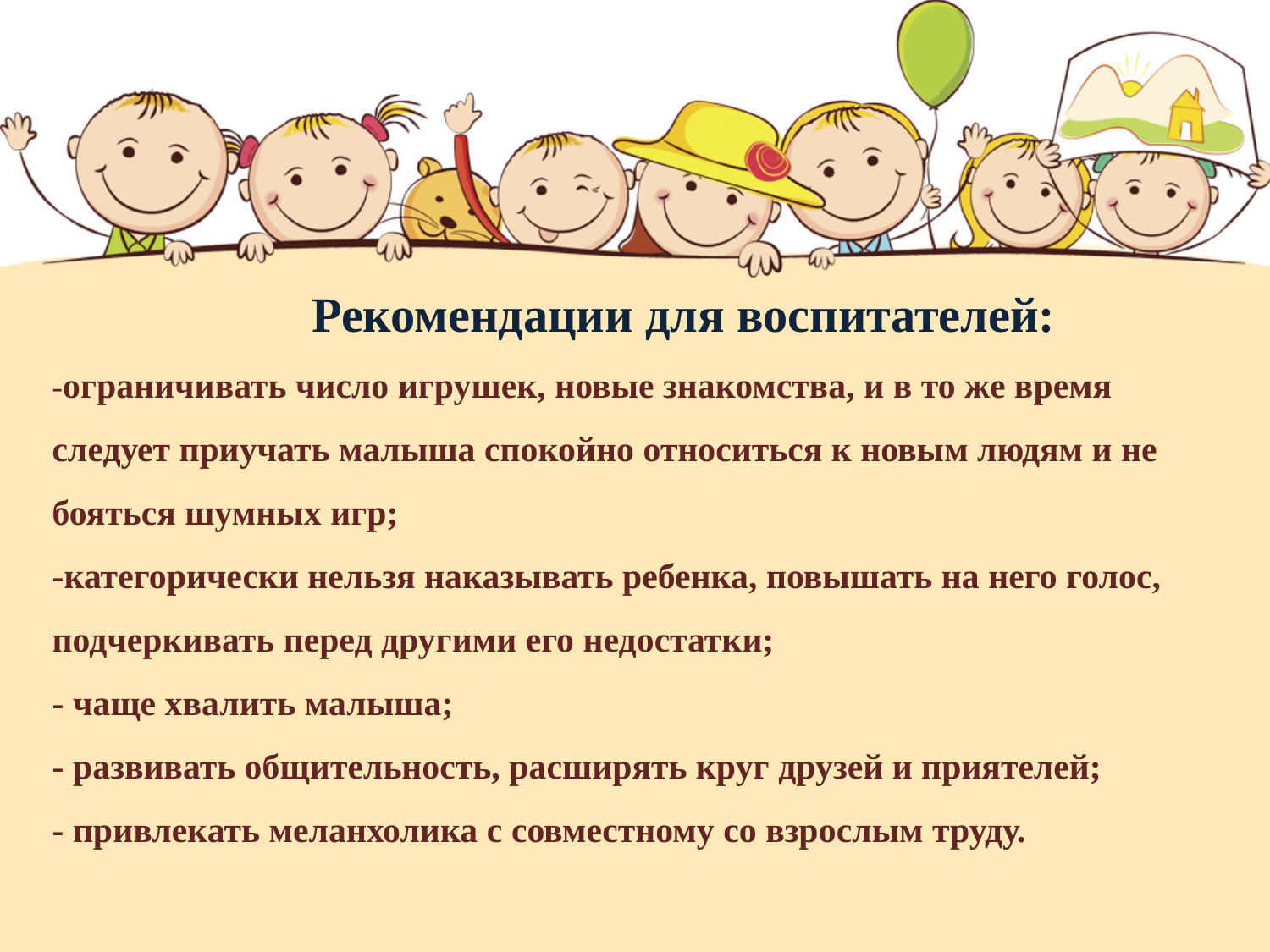

Рекомендации для воспитателей:
-ограничивать число игрушек, новые знакомства, и в то же время следует приучать малыша спокойно относиться к новым людям и не бояться шумных игр;
-категорически нельзя наказывать ребенка, повышать на него голос, подчеркивать перед другими его недостатки;
- чаще хвалить малыша;
- развивать общительность, расширять круг друзей и приятелей;
- привлекать меланхолика с совместному со взрослым труду.